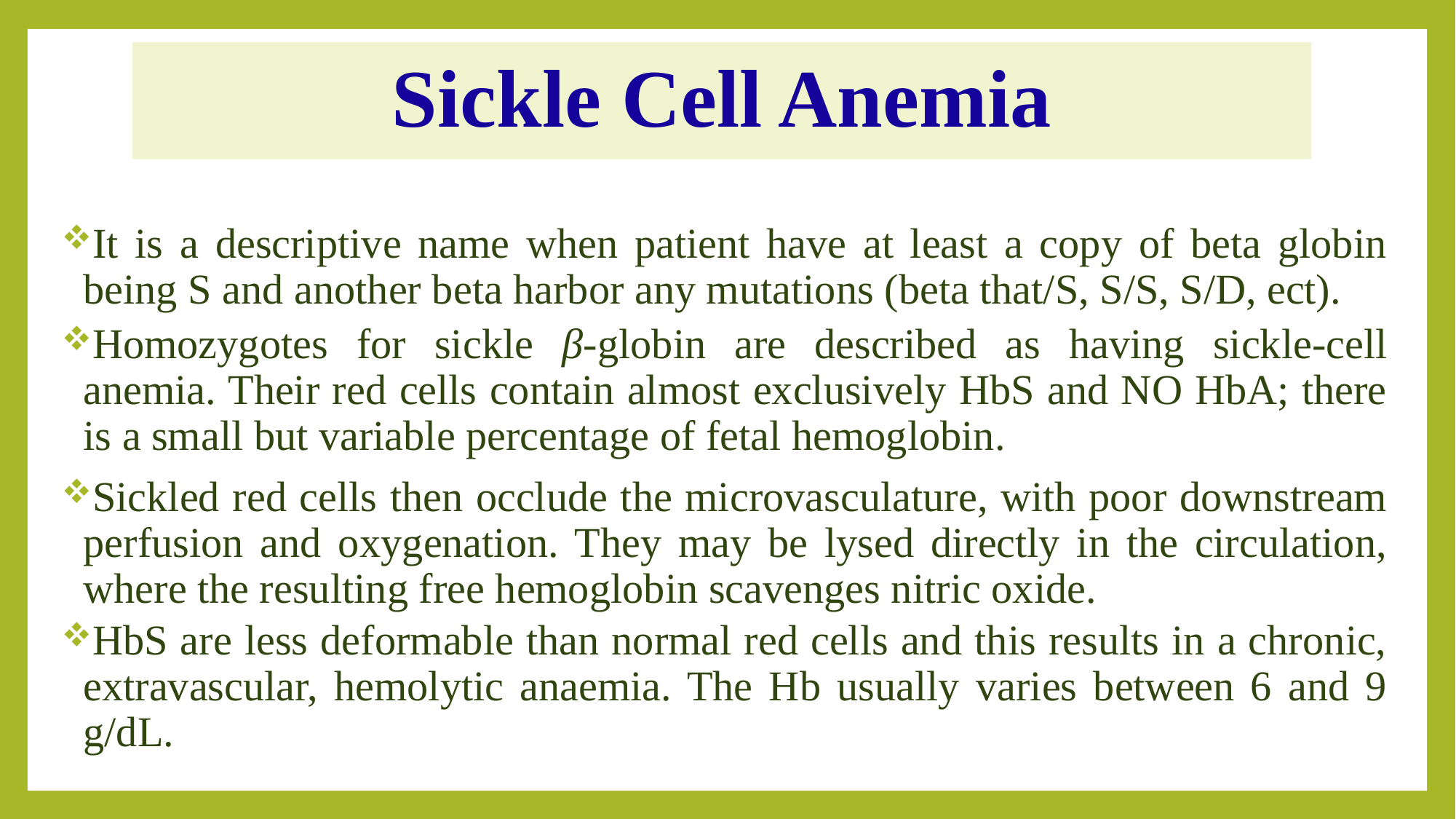

# Sickle Cell Anemia
It is a descriptive name when patient have at least a copy of beta globin being S and another beta harbor any mutations (beta that/S, S/S, S/D, ect).
Homozygotes for sickle β-globin are described as having sickle-cell anemia. Their red cells contain almost exclusively HbS and NO HbA; there is a small but variable percentage of fetal hemoglobin.
Sickled red cells then occlude the microvasculature, with poor downstream perfusion and oxygenation. They may be lysed directly in the circulation, where the resulting free hemoglobin scavenges nitric oxide.
HbS are less deformable than normal red cells and this results in a chronic, extravascular, hemolytic anaemia. The Hb usually varies between 6 and 9 g/dL.